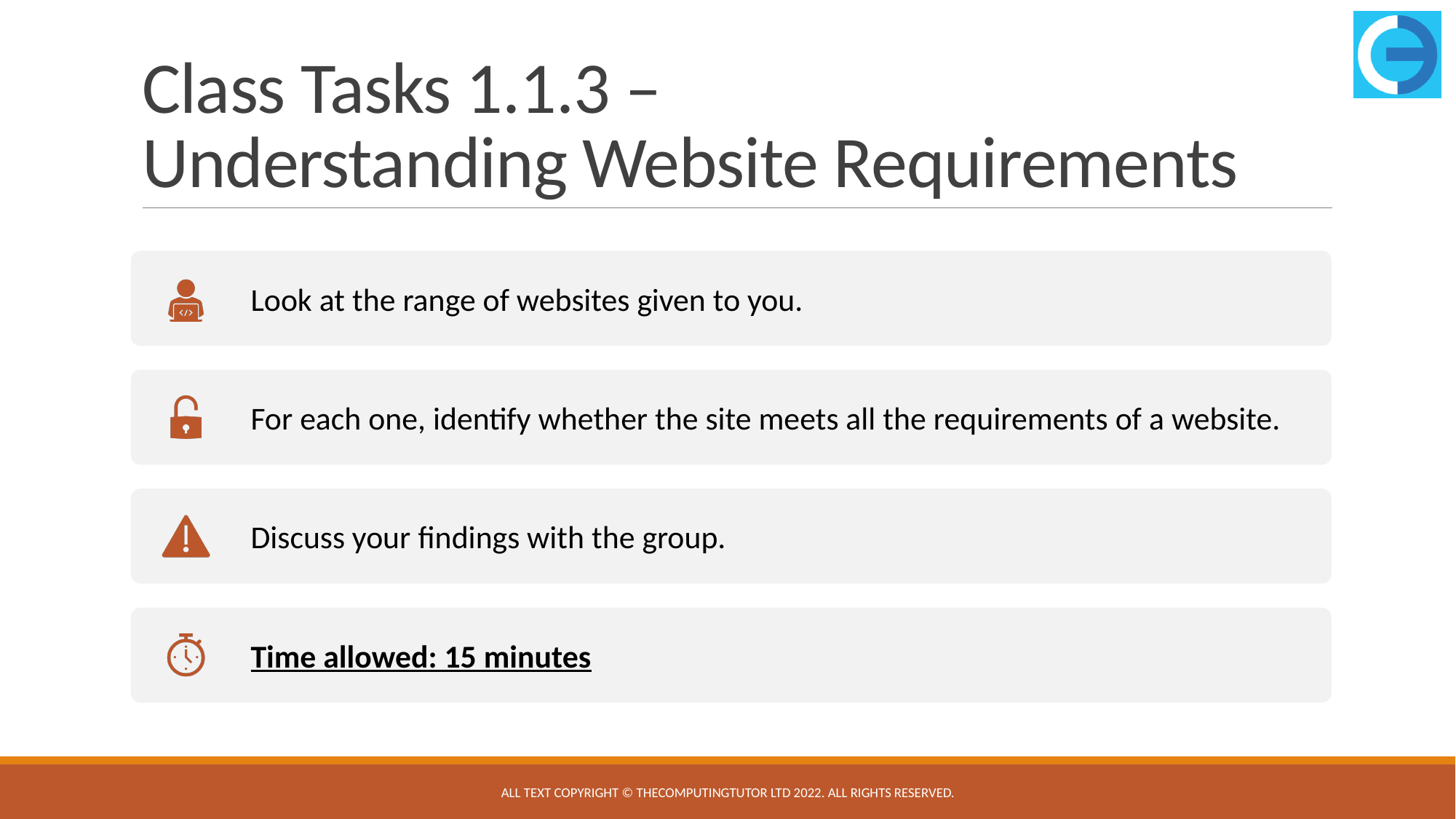

# Class Tasks 1.1.3 – Understanding Website Requirements
Look at the range of websites given to you.
For each one, identify whether the site meets all the requirements of a website.
Discuss your findings with the group.
Time allowed: 15 minutes
All text copyright © TheComputingTutor Ltd 2022. All rights Reserved.